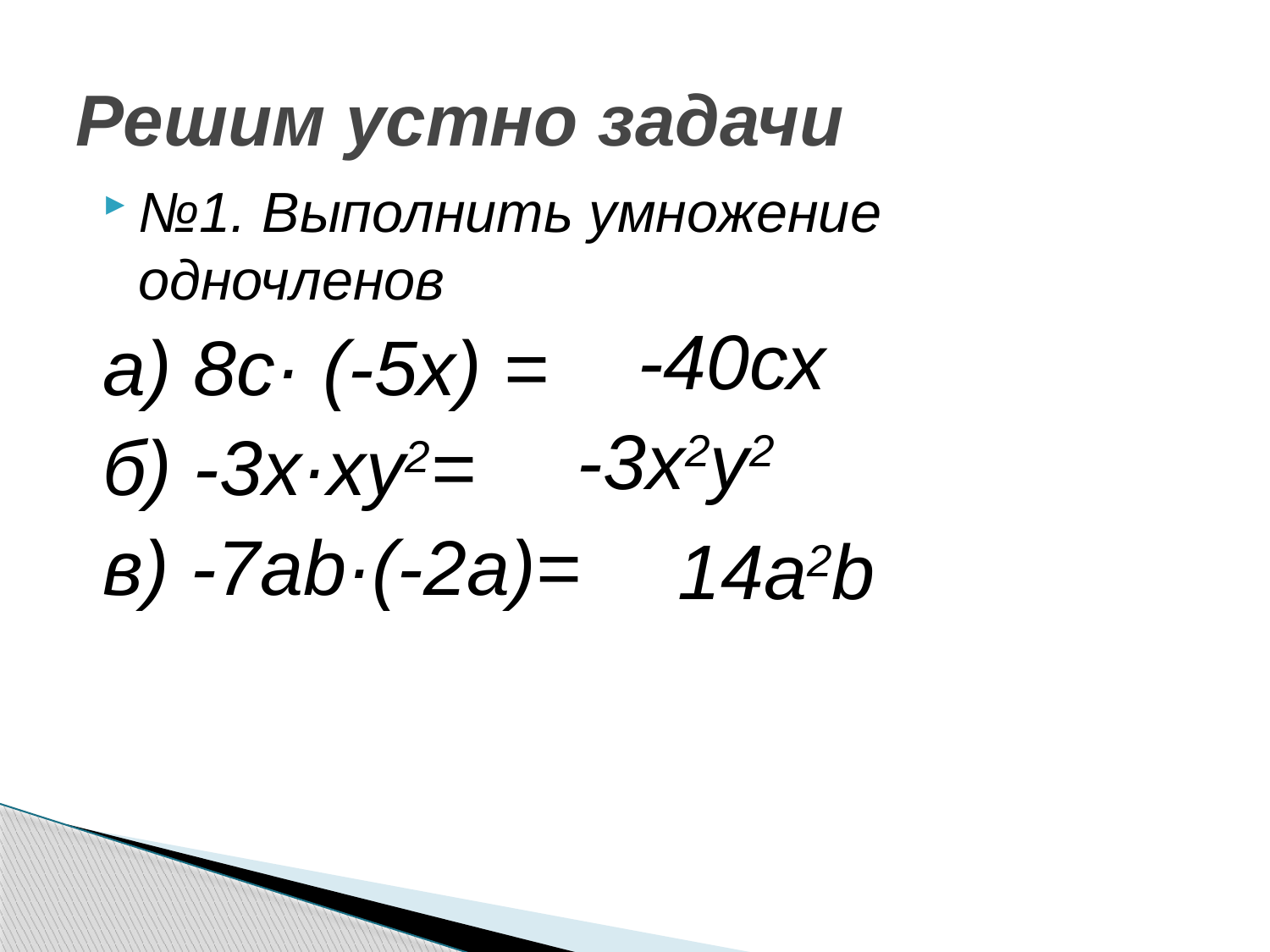

# Решим устно задачи
№1. Выполнить умножение одночленов
а) 8с· (-5х) =
б) -3х·ху2=
в) -7аb·(-2a)=

-40сх
-3х2у2
14а2b